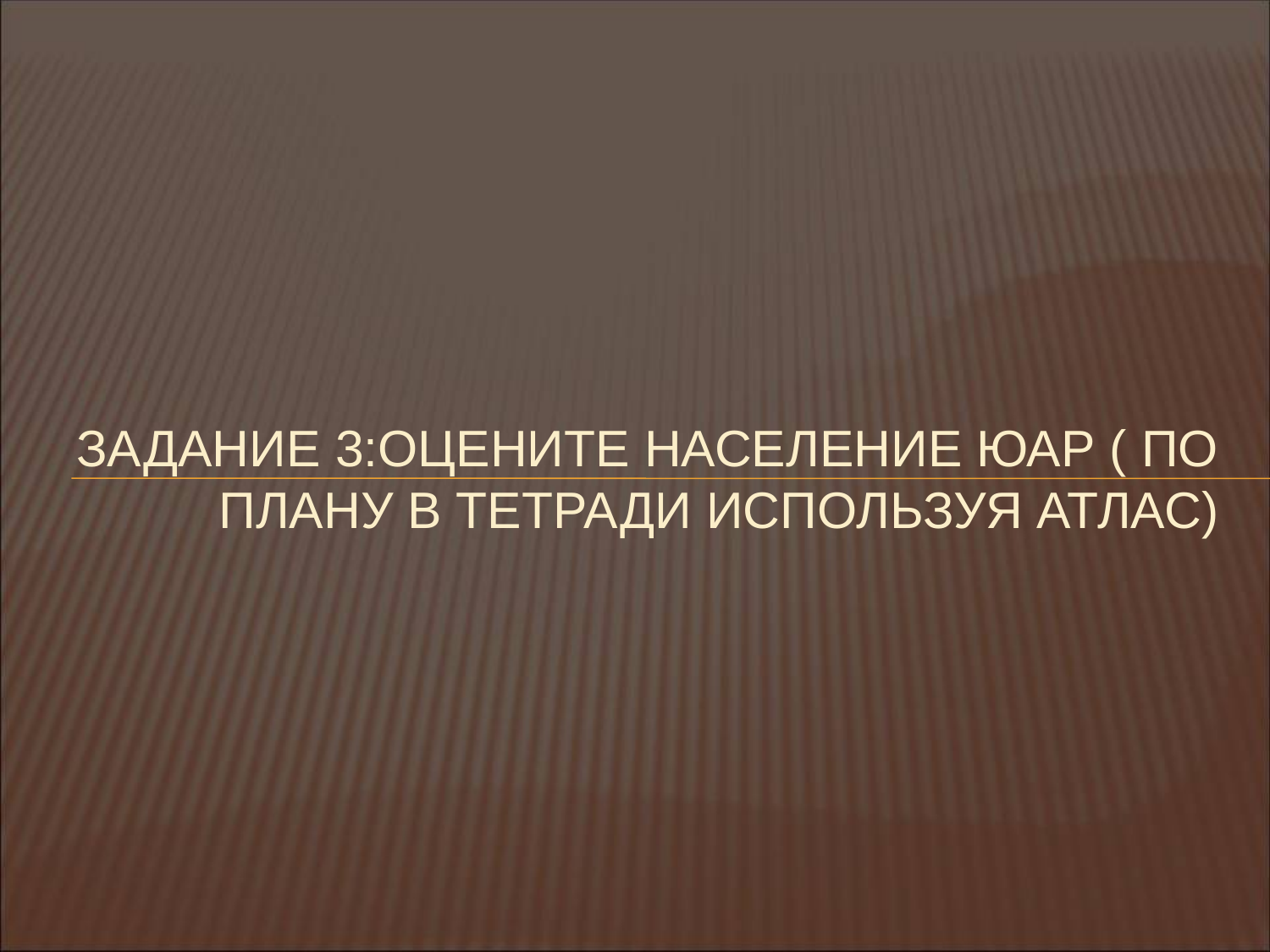

# Задание 3:Оцените население ЮАР ( по плану в тетради используя атлас)